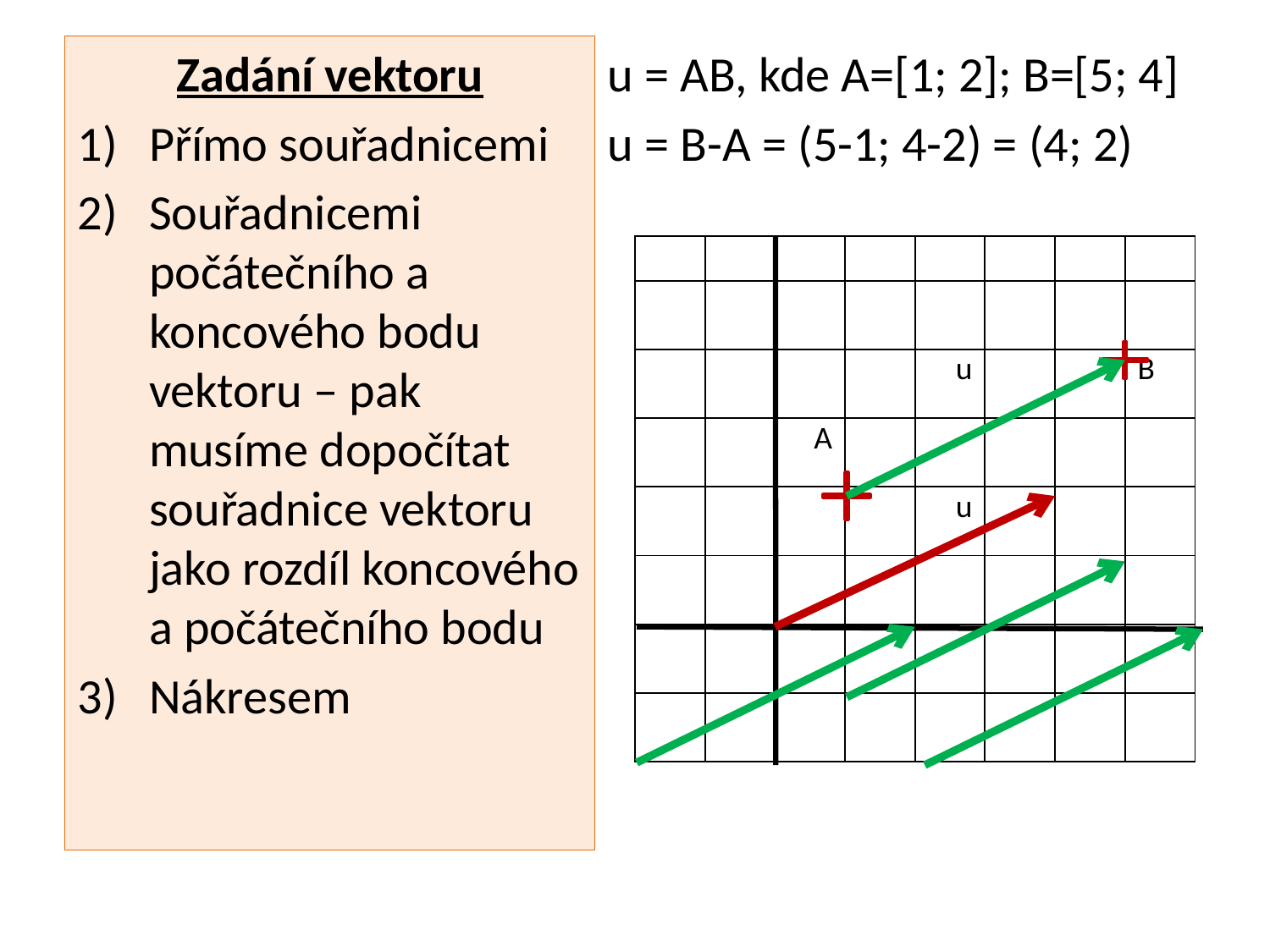

Zadání vektoru
Přímo souřadnicemi
Souřadnicemi počátečního a koncového bodu vektoru – pak musíme dopočítat souřadnice vektoru jako rozdíl koncového a počátečního bodu
Nákresem

u = AB, kde A=[1; 2]; B=[5; 4]
u = B-A = (5-1; 4-2) = (4; 2)

|  |  |  |  |  |  |  |  |
| --- | --- | --- | --- | --- | --- | --- | --- |
|  |  |  |  |  |  |  |  |
|  |  |  |  | u |  |  | B |
|  |  | A |  |  |  |  |  |
|  |  |  |  | u |  |  |  |
|  |  |  |  |  |  |  |  |
|  |  |  |  |  |  |  |  |
|  |  |  |  |  |  |  |  |